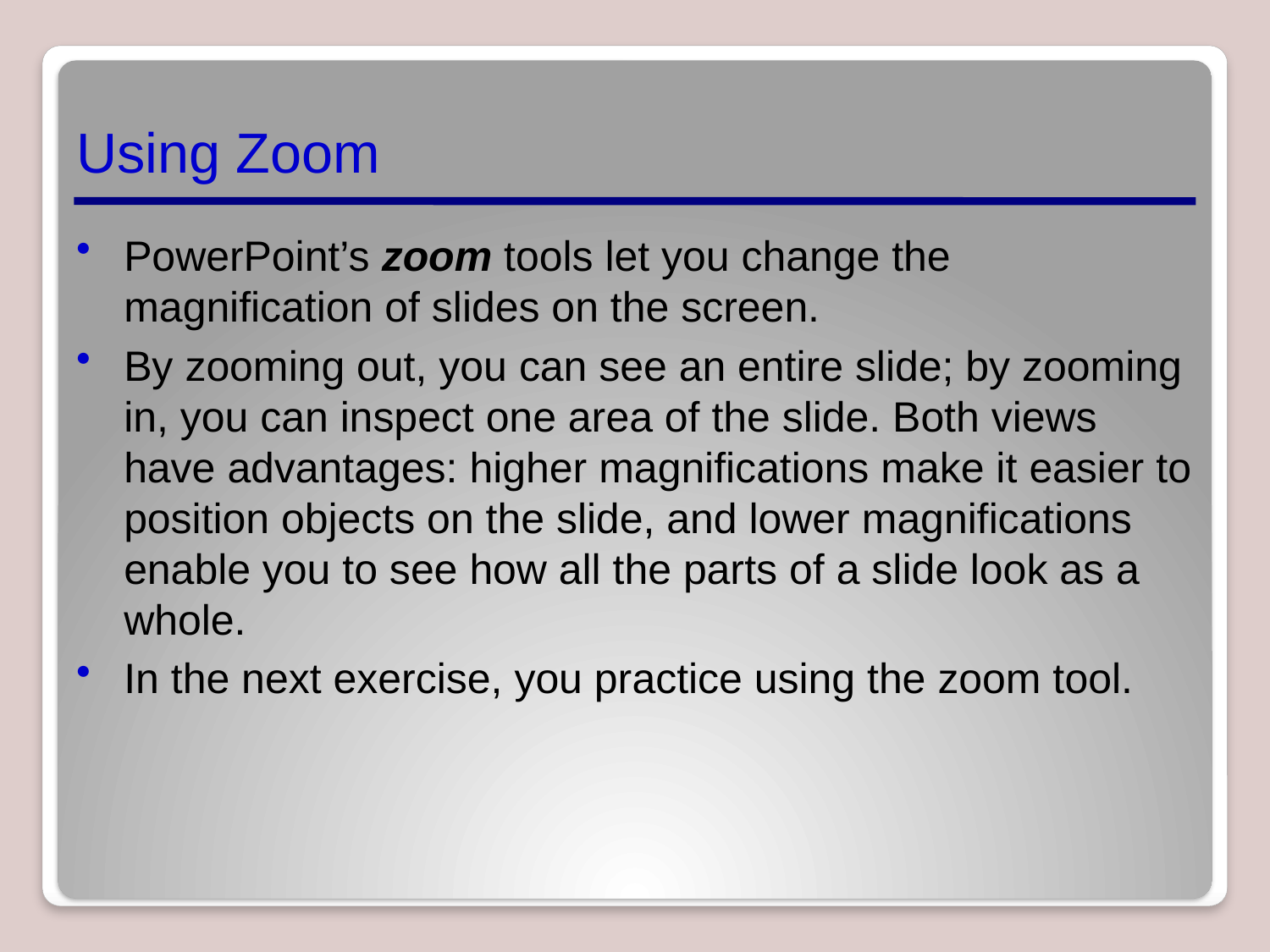

# Using Zoom
PowerPoint’s zoom tools let you change the magnification of slides on the screen.
By zooming out, you can see an entire slide; by zooming in, you can inspect one area of the slide. Both views have advantages: higher magnifications make it easier to position objects on the slide, and lower magnifications enable you to see how all the parts of a slide look as a whole.
In the next exercise, you practice using the zoom tool.